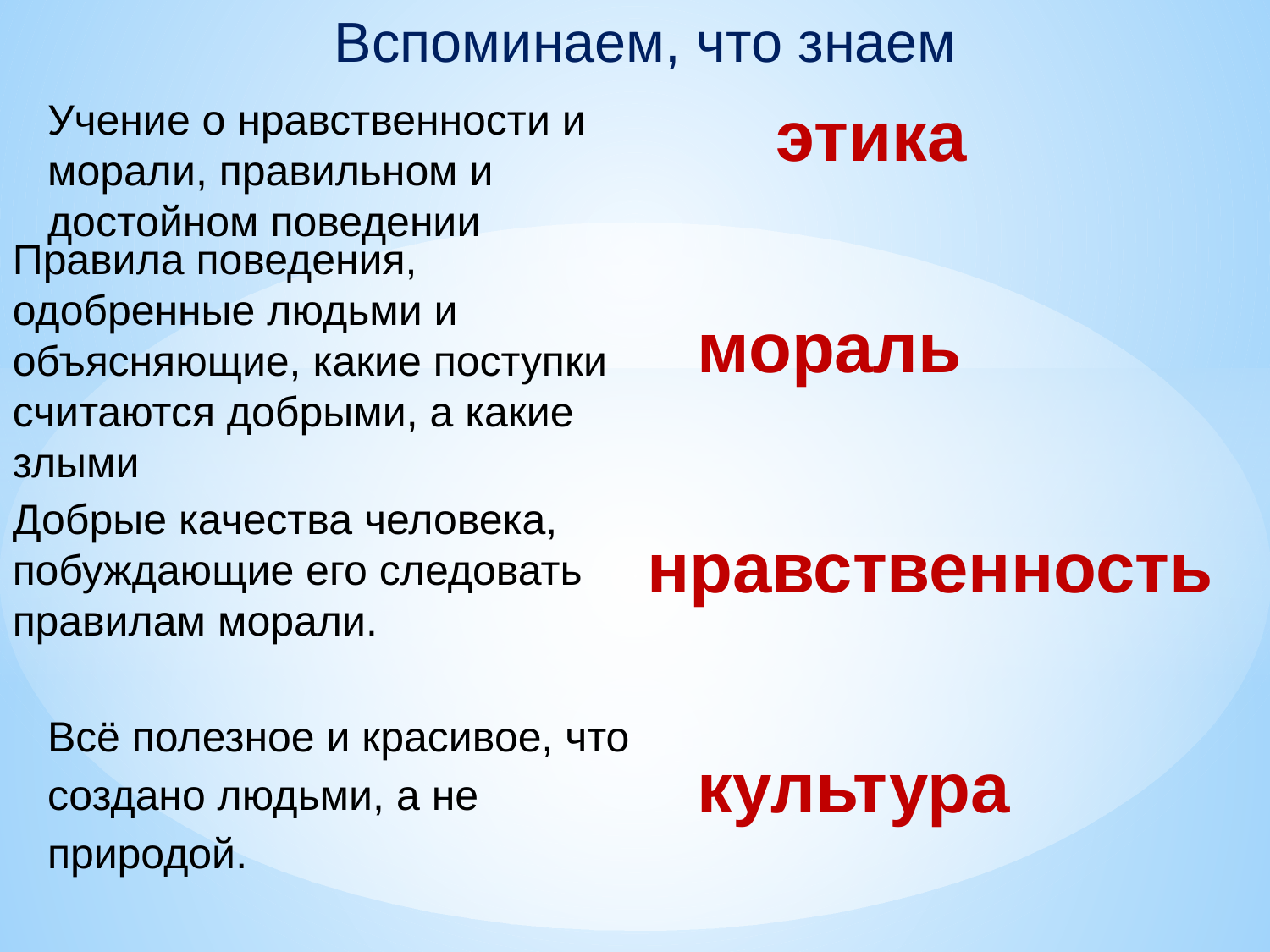

Вспоминаем, что знаем

     этика
Учение о нравственности и морали, правильном и достойном поведении
Правила поведения, одобренные людьми и объясняющие, какие поступки считаются добрыми, а какие злыми
мораль
Добрые качества человека, побуждающие его следовать правилам морали.
нравственность
Всё полезное и красивое, что создано людьми, а не природой.
культура